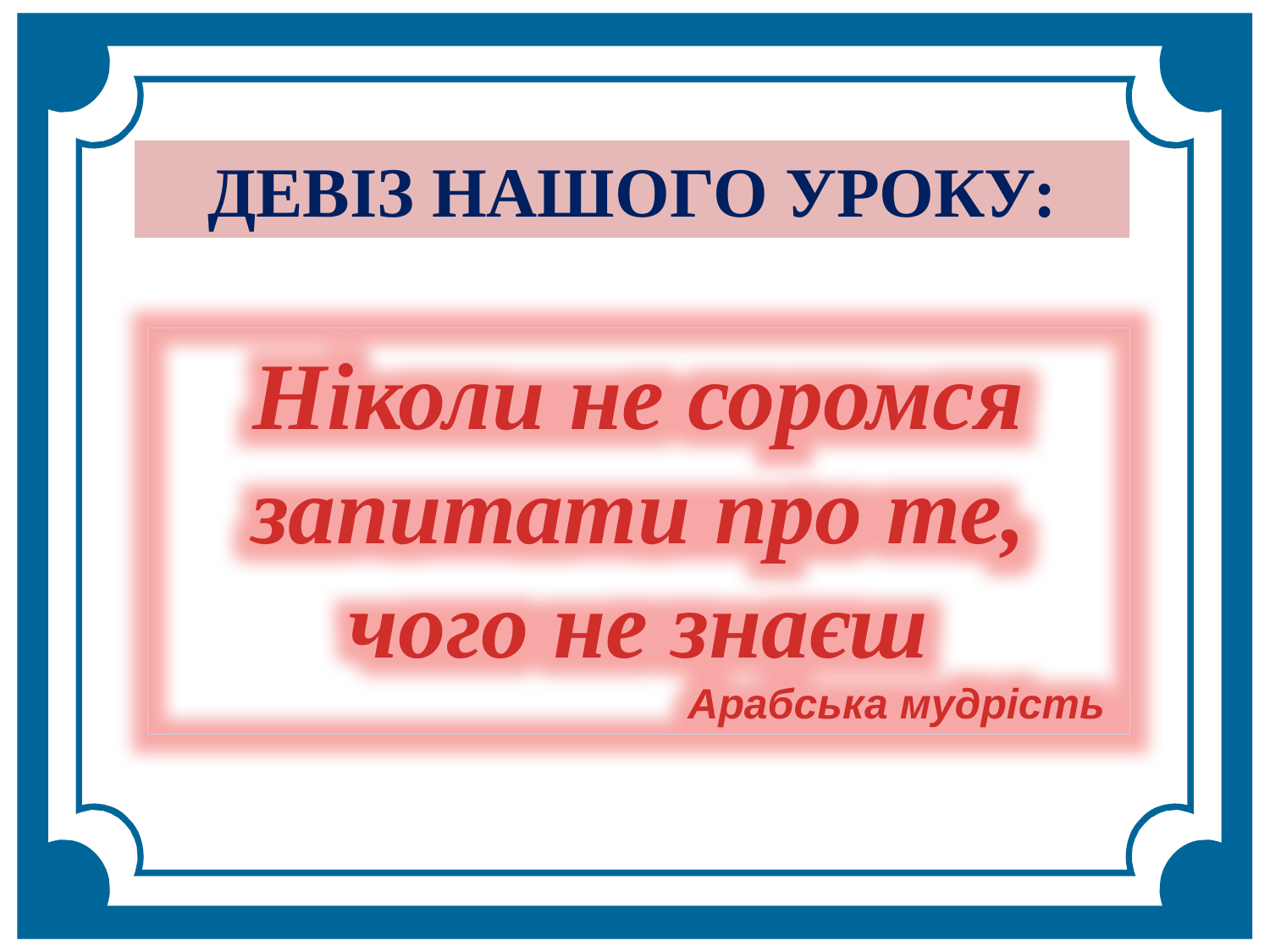

ДЕВІЗ НАШОГО УРОКУ:
Ніколи не соромся запитати про те, чого не знаєш
Арабська мудрість